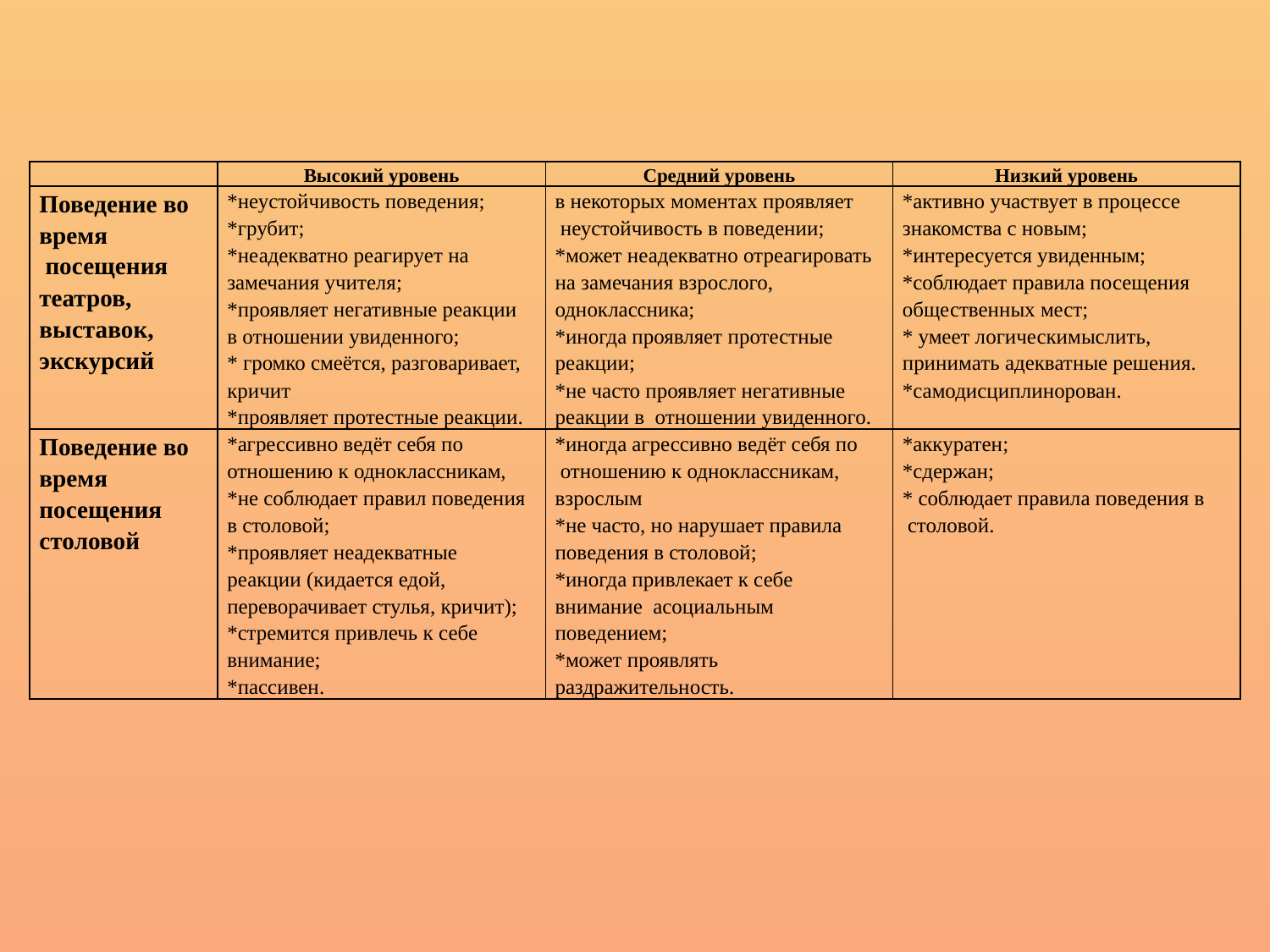

|  | Высокий уровень | Средний уровень | Низкий уровень |
| --- | --- | --- | --- |
| Поведение во время  посещения театров, выставок, экскурсий | \*неустойчивость поведения; \*грубит; \*неадекватно реагирует на замечания учителя; \*проявляет негативные реакции в отношении увиденного; \* громко смеётся, разговаривает, кричит \*проявляет протестные реакции. | в некоторых моментах проявляет  неустойчивость в поведении; \*может неадекватно отреагировать на замечания взрослого, одноклассника; \*иногда проявляет протестные реакции; \*не часто проявляет негативные реакции в  отношении увиденного. | \*активно участвует в процессе знакомства с новым; \*интересуется увиденным; \*соблюдает правила посещения общественных мест; \* умеет логическимыслить, принимать адекватные решения. \*самодисциплинорован. |
| Поведение во время посещения столовой | \*агрессивно ведёт себя по отношению к одноклассникам, \*не соблюдает правил поведения в столовой; \*проявляет неадекватные реакции (кидается едой, переворачивает стулья, кричит); \*стремится привлечь к себе внимание; \*пассивен. | \*иногда агрессивно ведёт себя по  отношению к одноклассникам, взрослым   \*не часто, но нарушает правила поведения в столовой; \*иногда привлекает к себе внимание  асоциальным поведением; \*может проявлять раздражительность. | \*аккуратен; \*сдержан; \* соблюдает правила поведения в  столовой. |